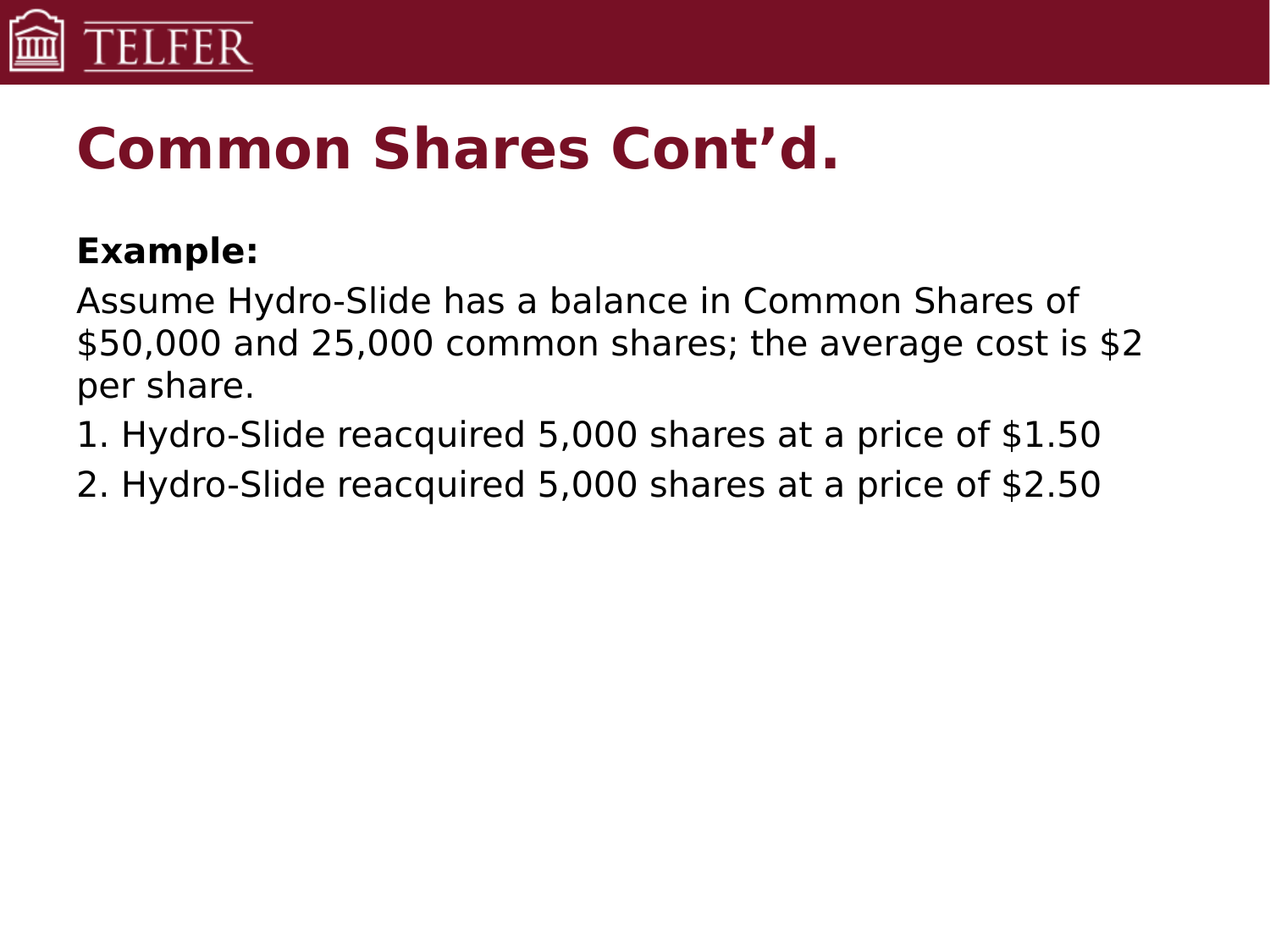

# Common Shares Cont’d.
Example:
Assume Hydro-Slide has a balance in Common Shares of $50,000 and 25,000 common shares; the average cost is $2 per share.
1. Hydro-Slide reacquired 5,000 shares at a price of $1.50
2. Hydro-Slide reacquired 5,000 shares at a price of $2.50